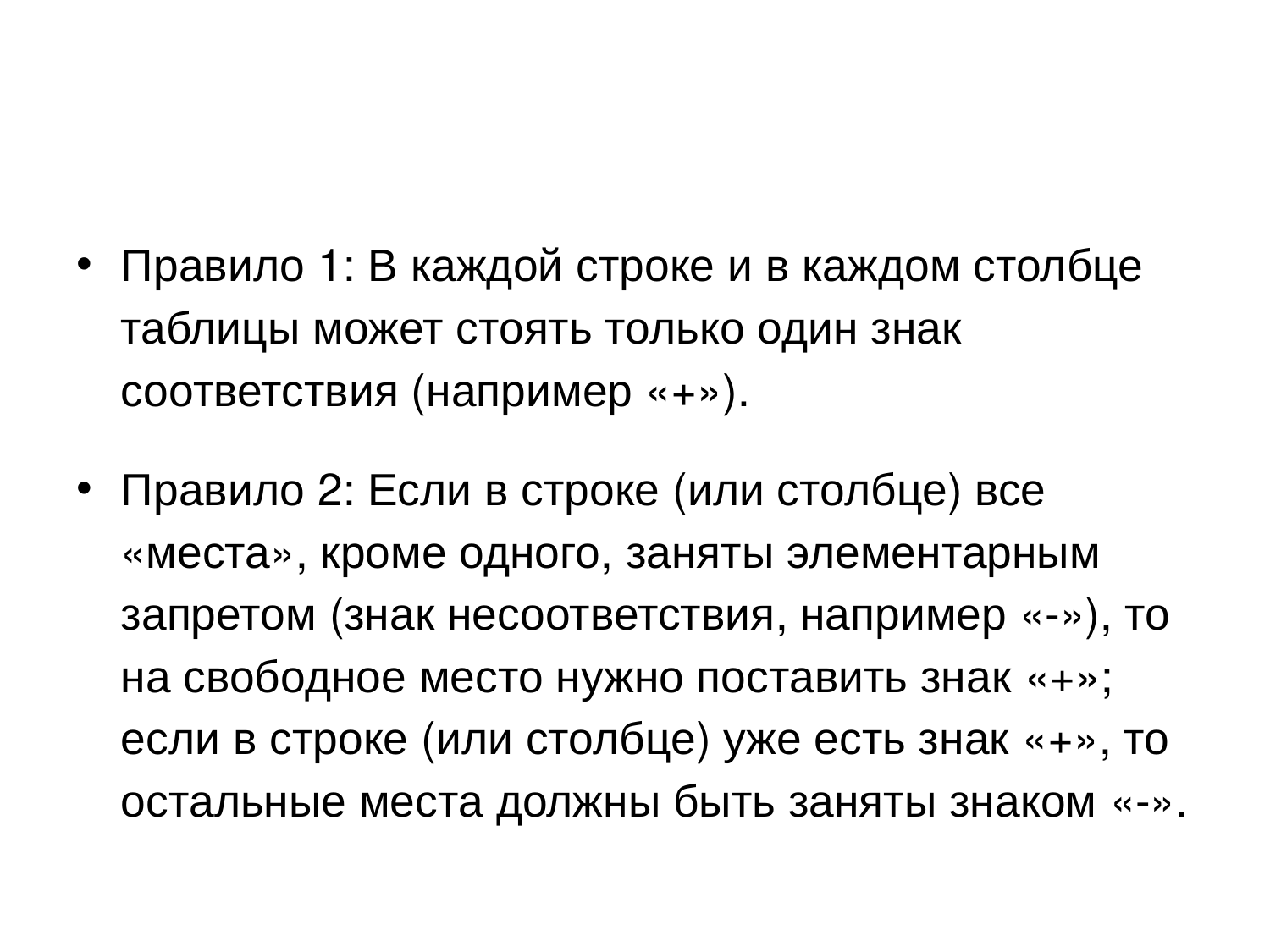

#
Правило 1: В каждой строке и в каждом столбце таблицы может стоять только один знак соответствия (например «+»).
Правило 2: Если в строке (или столбце) все «места», кроме одного, заняты элементарным запретом (знак несоответствия, например «-»), то на свободное место нужно поставить знак «+»; если в строке (или столбце) уже есть знак «+», то остальные места должны быть заняты знаком «-».